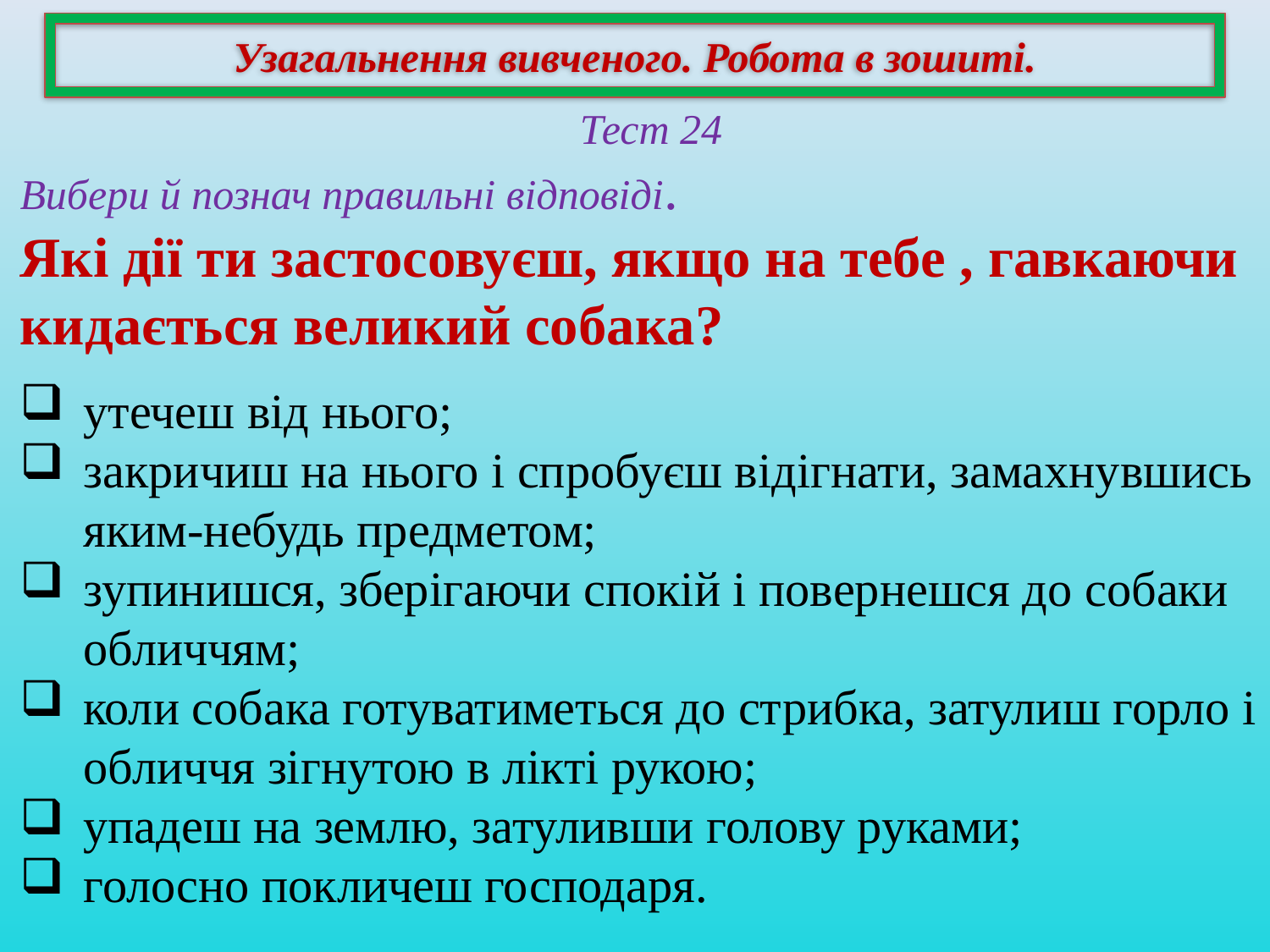

Узагальнення вивченого. Робота в зошиті.
Тест 24
Вибери й познач правильні відповіді.
Які дії ти застосовуєш, якщо на тебе , гавкаючи кидається великий собака?

утечеш від нього;
закричиш на нього і спробуєш відігнати, замахнувшись яким-небудь предметом;
зупинишся, зберігаючи спокій і повернешся до собаки обличчям;
коли собака готуватиметься до стрибка, затулиш горло і обличчя зігнутою в лікті рукою;
упадеш на землю, затуливши голову руками;
голосно покличеш господаря.